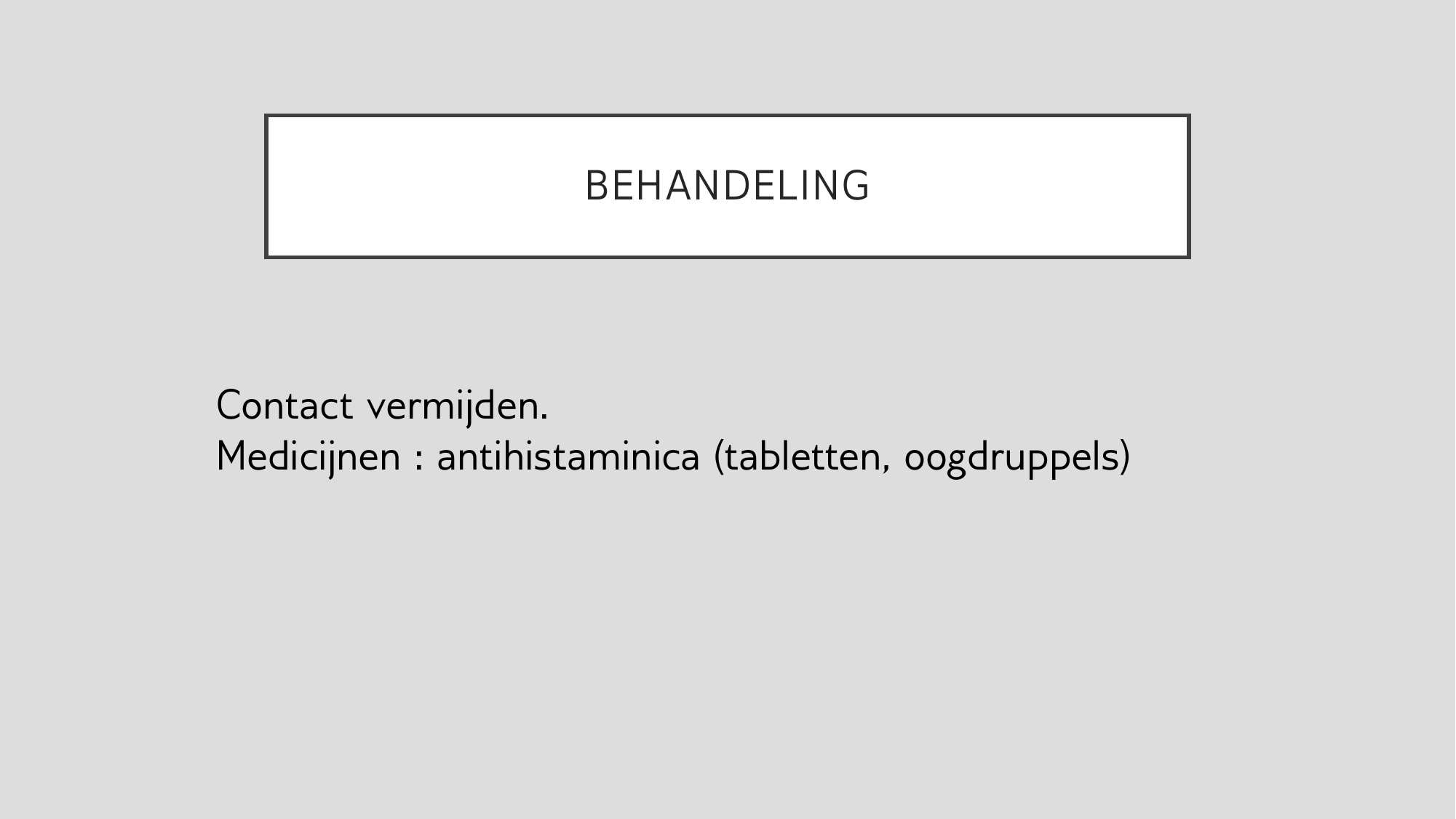

# behandeling
Contact vermijden.
Medicijnen : antihistaminica (tabletten, oogdruppels)